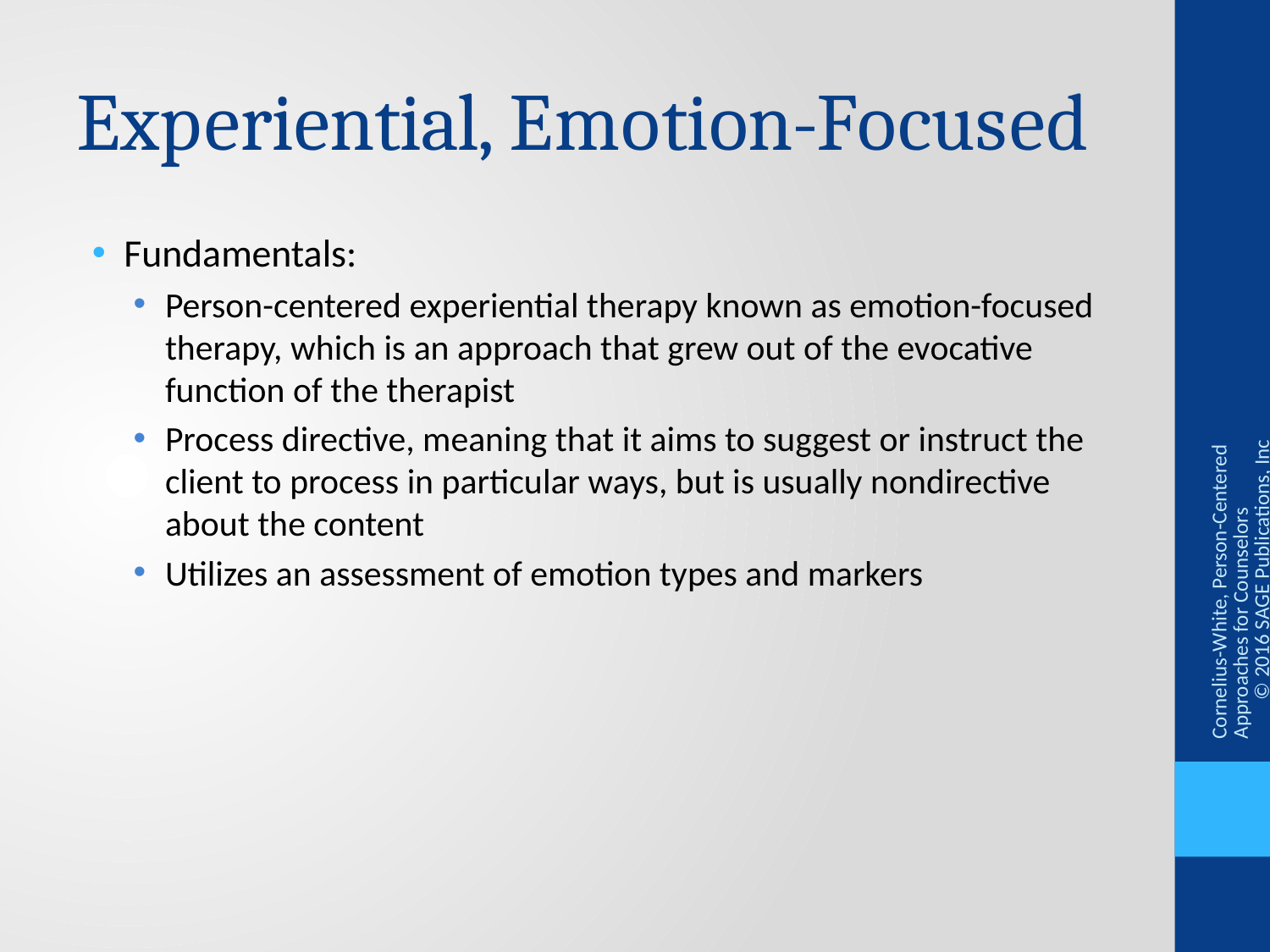

# Experiential, Emotion-Focused
Fundamentals:
Person-centered experiential therapy known as emotion-focused therapy, which is an approach that grew out of the evocative function of the therapist
Process directive, meaning that it aims to suggest or instruct the client to process in particular ways, but is usually nondirective about the content
Utilizes an assessment of emotion types and markers
Cornelius-White, Person-Centered Approaches for Counselors                      © 2016 SAGE Publications, Inc.